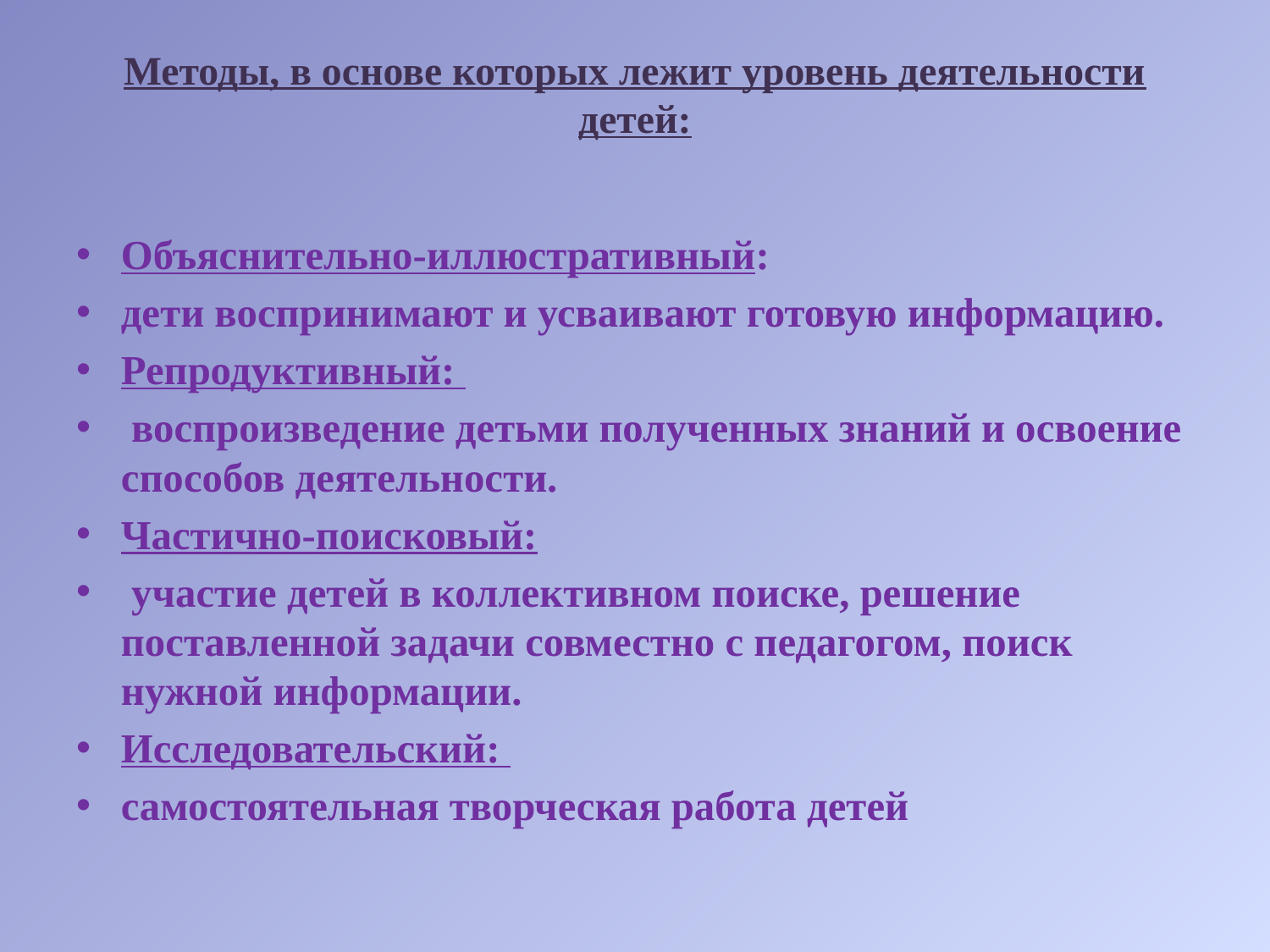

# Методы, в основе которых лежит уровень деятельности детей:
Объяснительно-иллюстративный:
дети воспринимают и усваивают готовую информацию.
Репродуктивный:
 воспроизведение детьми полученных знаний и освоение способов деятельности.
Частично-поисковый:
 участие детей в коллективном поиске, решение поставленной задачи совместно с педагогом, поиск нужной информации.
Исследовательский:
самостоятельная творческая работа детей